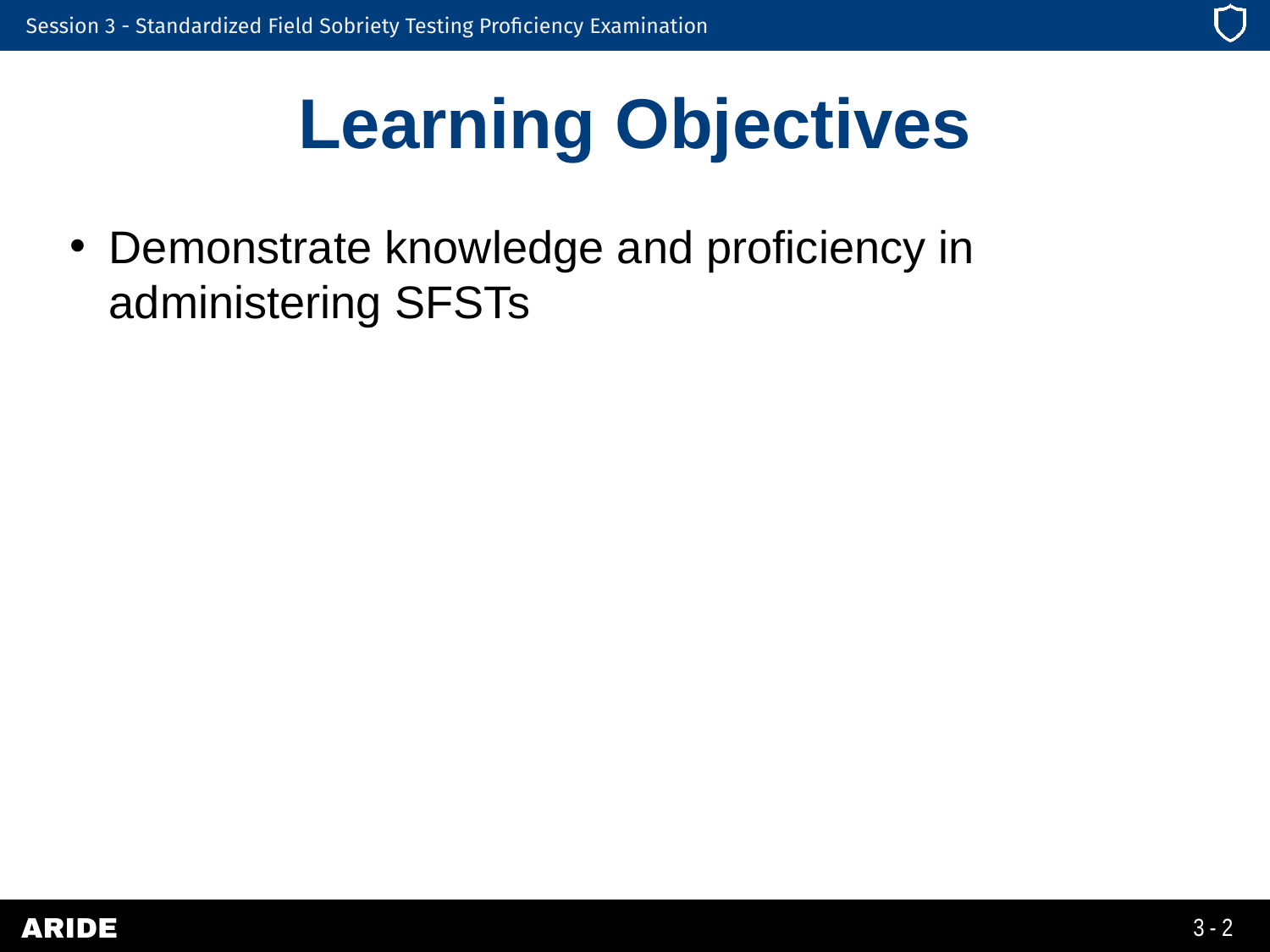

# Learning Objectives
Demonstrate knowledge and proficiency in administering SFSTs
3-2